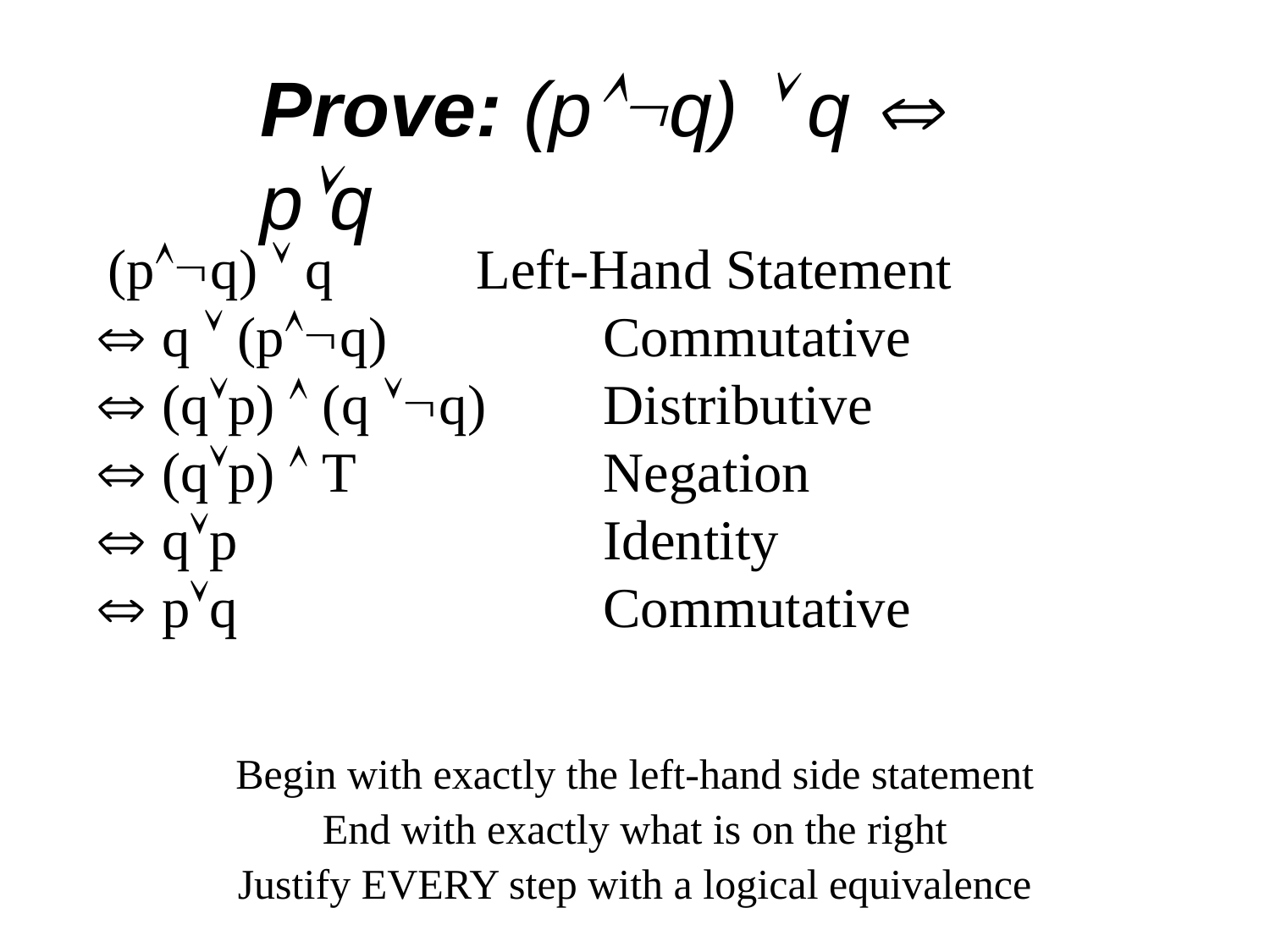

# Prove: (p∧¬q) ∨ q ⇔ p∨q
 (p∧¬q) ∨ q 		Left-Hand Statement
⇔ q ∨ (p∧¬q) 		Commutative
⇔ (q∨p) ∧ (q ∨¬q) 	Distributive
⇔ (q∨p) ∧ T		Negation
⇔ q∨p 			Identity
⇔ p∨q 			Commutative
Begin with exactly the left-hand side statement
End with exactly what is on the right
Justify EVERY step with a logical equivalence